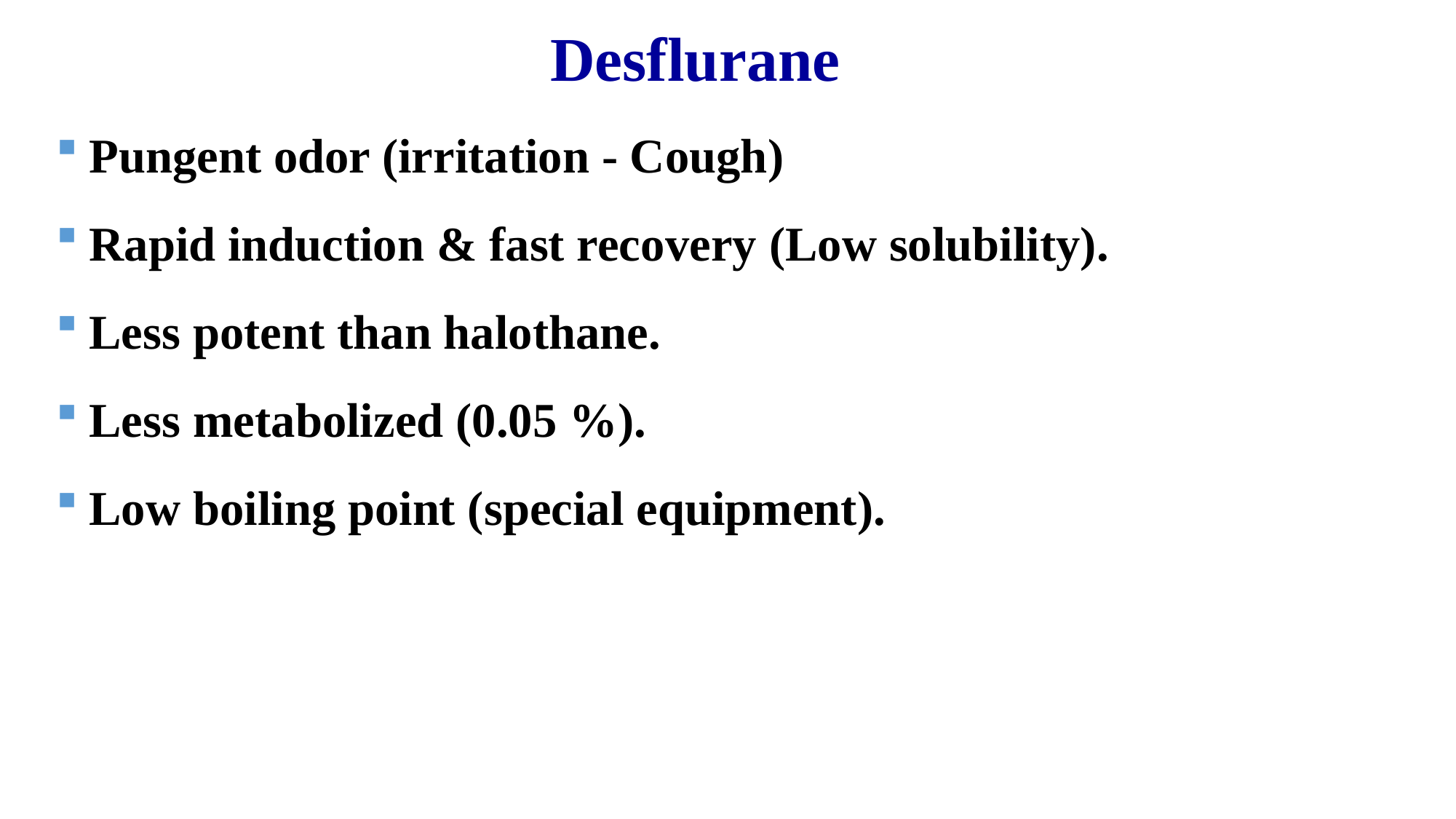

Desflurane
Pungent odor (irritation - Cough)
Rapid induction & fast recovery (Low solubility).
Less potent than halothane.
Less metabolized (0.05 %).
Low boiling point (special equipment).